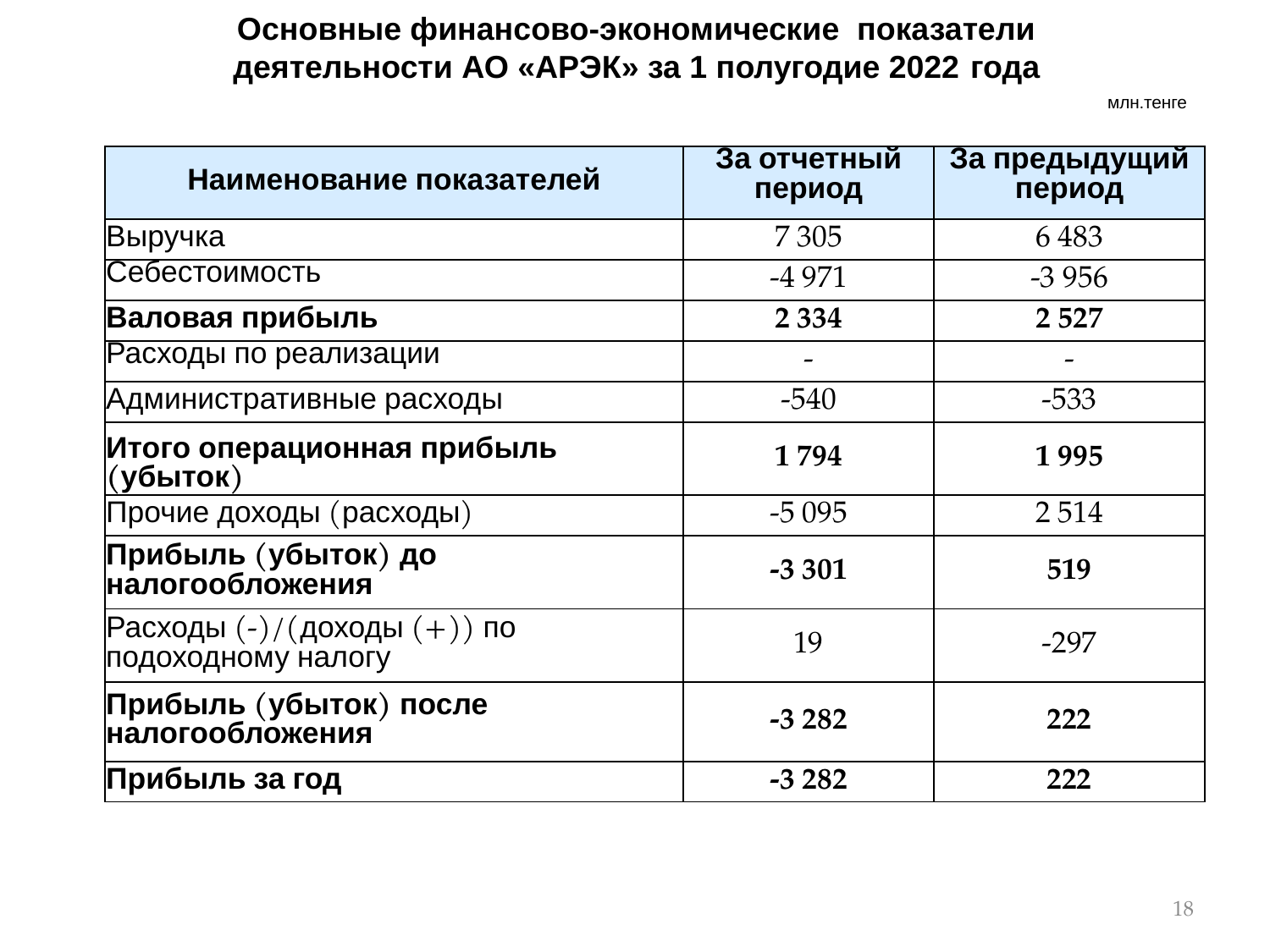

# Основные финансово-экономические  показатели деятельности АО «АРЭК» за 1 полугодие 2022 года
млн.тенге
| Наименование показателей | За отчетный период | За предыдущий период |
| --- | --- | --- |
| Выручка | 7 305 | 6 483 |
| Себестоимость | -4 971 | -3 956 |
| Валовая прибыль | 2 334 | 2 527 |
| Расходы по реализации | - | - |
| Административные расходы | -540 | -533 |
| Итого операционная прибыль (убыток) | 1 794 | 1 995 |
| Прочие доходы (расходы) | -5 095 | 2 514 |
| Прибыль (убыток) до налогообложения | -3 301 | 519 |
| Расходы (-)/(доходы (+)) по подоходному налогу | 19 | -297 |
| Прибыль (убыток) после налогообложения | -3 282 | 222 |
| Прибыль за год | -3 282 | 222 |
18